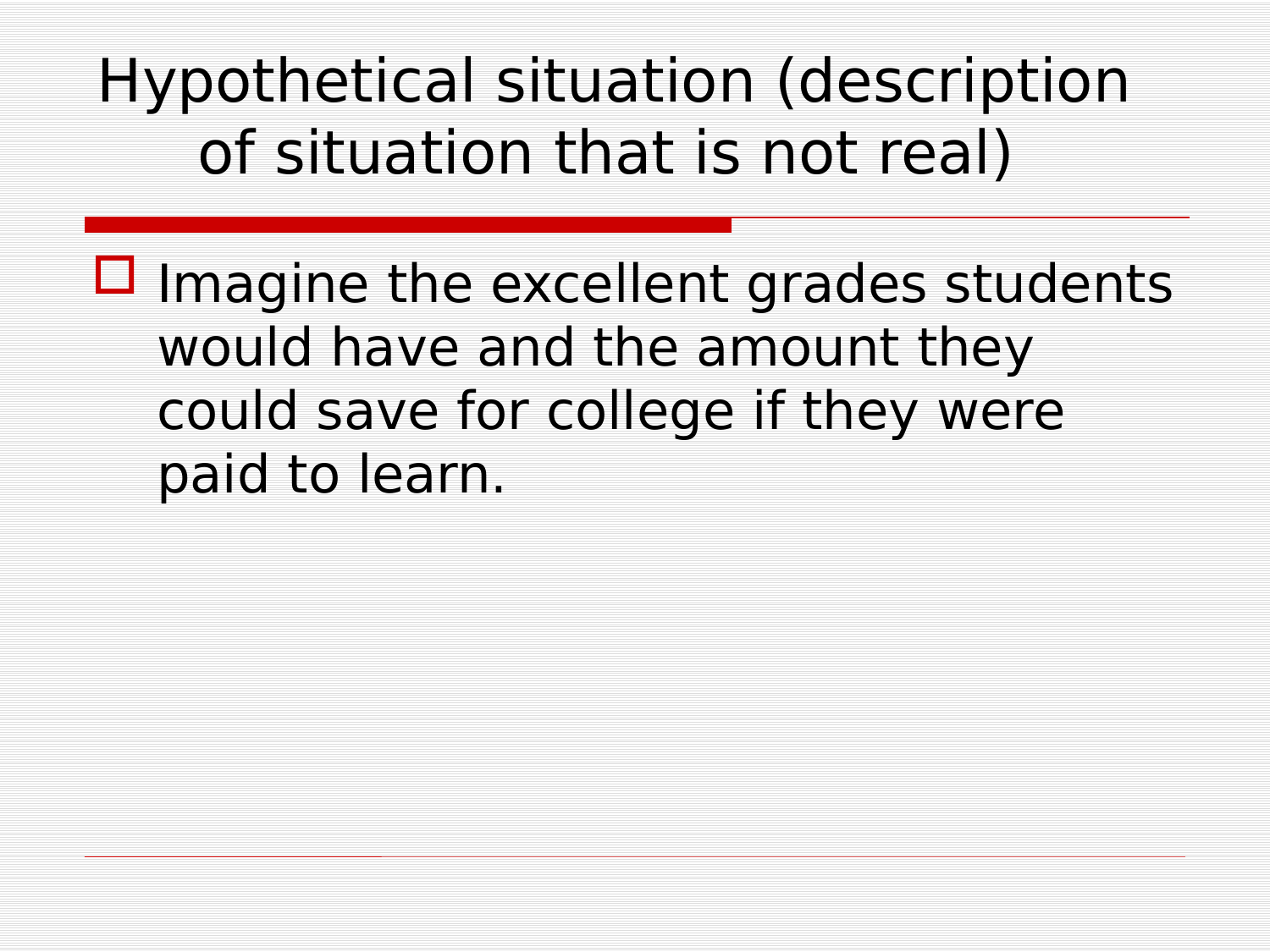

# Hypothetical situation (description of situation that is not real)
Imagine the excellent grades students would have and the amount they could save for college if they were paid to learn.